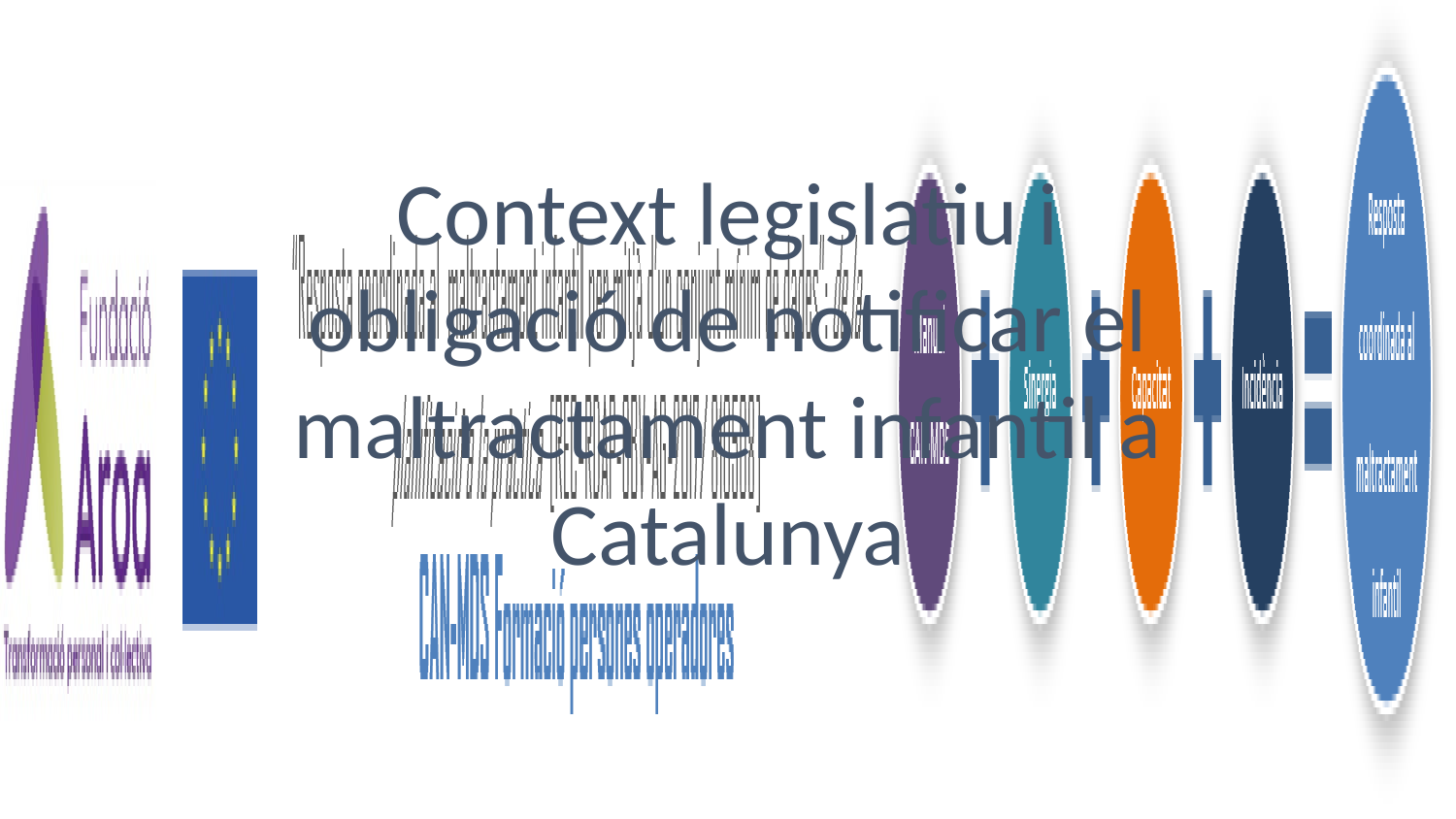

Context legislatiu i obligació de notificar el maltractament infantil a Catalunya